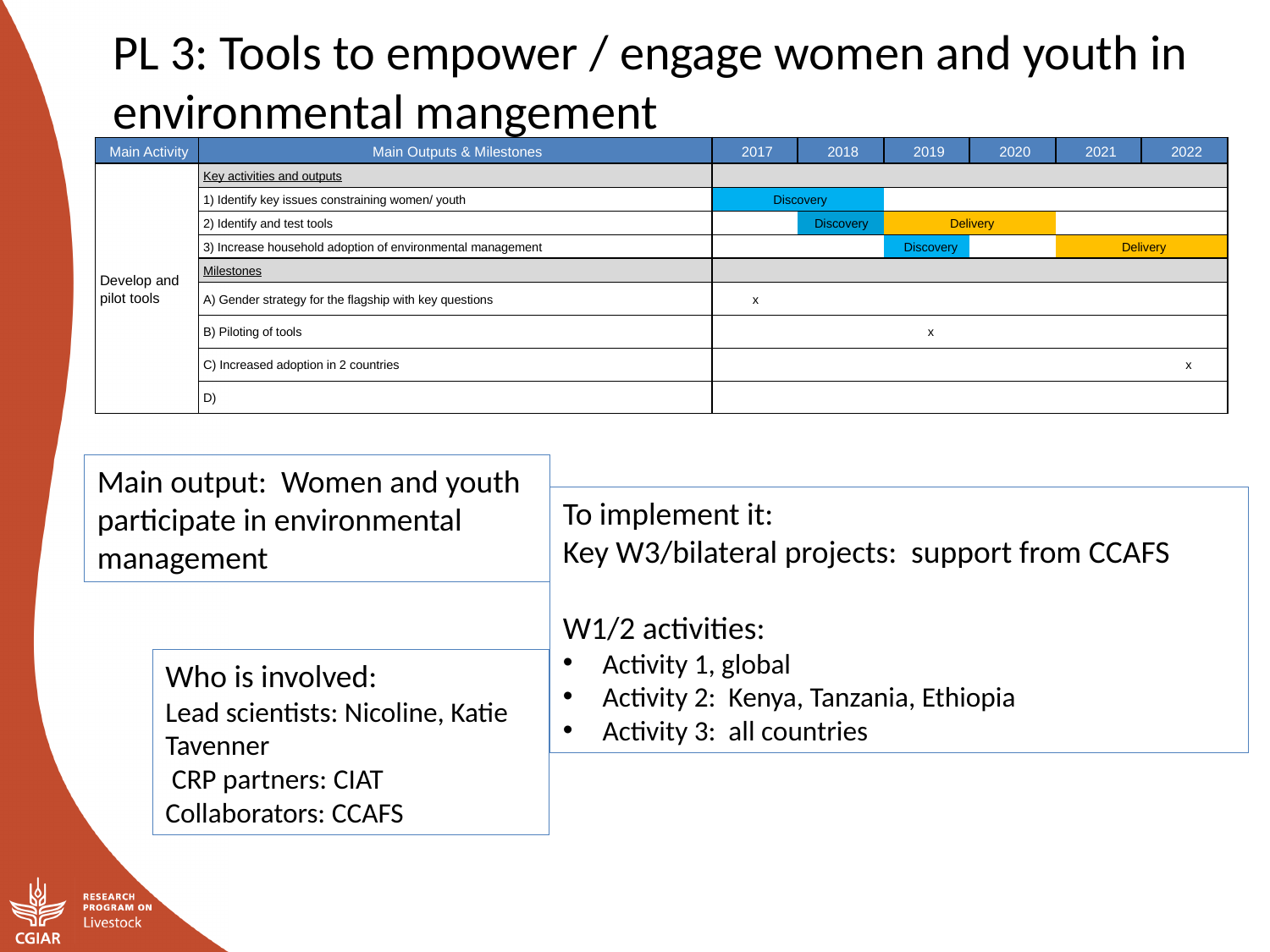

PL 3: Tools to empower / engage women and youth in environmental mangement
| Main Activity | Main Outputs & Milestones | 2017 | 2018 | 2019 | 2020 | 2021 | 2022 |
| --- | --- | --- | --- | --- | --- | --- | --- |
| Develop and pilot tools | Key activities and outputs |  |  |  |  |  |  |
|  | 1) Identify key issues constraining women/ youth | Discovery |  |  |  |  |  |
|  | 2) Identify and test tools |  | Discovery | Delivery |  |  |  |
|  | 3) Increase household adoption of environmental management |  |  | Discovery |  | Delivery |  |
|  | Milestones |  |  |  |  |  |  |
|  | A) Gender strategy for the flagship with key questions | x |  |  |  |  |  |
|  | B) Piloting of tools |  |  | x |  |  |  |
|  | C) Increased adoption in 2 countries |  |  |  |  |  | x |
|  | D) |  |  |  |  |  |  |
Main output:  Women and youth participate in environmental management
To implement it:
Key W3/bilateral projects:  support from CCAFS

W1/2 activities:
Activity 1, global
Activity 2:  Kenya, Tanzania, Ethiopia
Activity 3:  all countries
Who is involved:
Lead scientists: Nicoline, Katie Tavenner
 CRP partners: CIAT
Collaborators: CCAFS